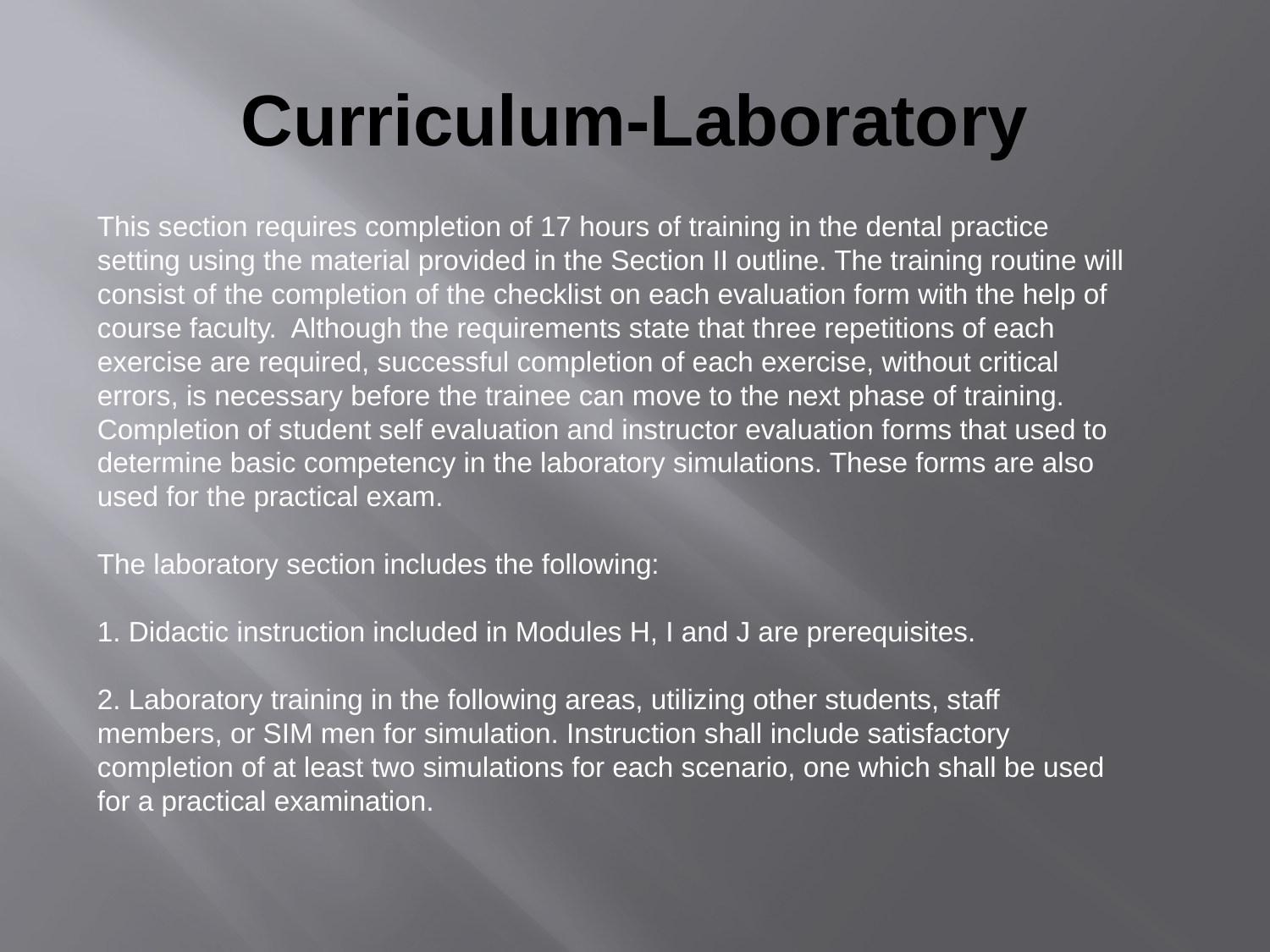

# Curriculum-Laboratory
This section requires completion of 17 hours of training in the dental practice setting using the material provided in the Section II outline. The training routine will consist of the completion of the checklist on each evaluation form with the help of course faculty.  Although the requirements state that three repetitions of each exercise are required, successful completion of each exercise, without critical errors, is necessary before the trainee can move to the next phase of training. Completion of student self evaluation and instructor evaluation forms that used to determine basic competency in the laboratory simulations. These forms are also used for the practical exam.

The laboratory section includes the following:

 Didactic instruction included in Modules H, I and J are prerequisites.
 Laboratory training in the following areas, utilizing other students, staff members, or SIM men for simulation. Instruction shall include satisfactory completion of at least two simulations for each scenario, one which shall be used for a practical examination.